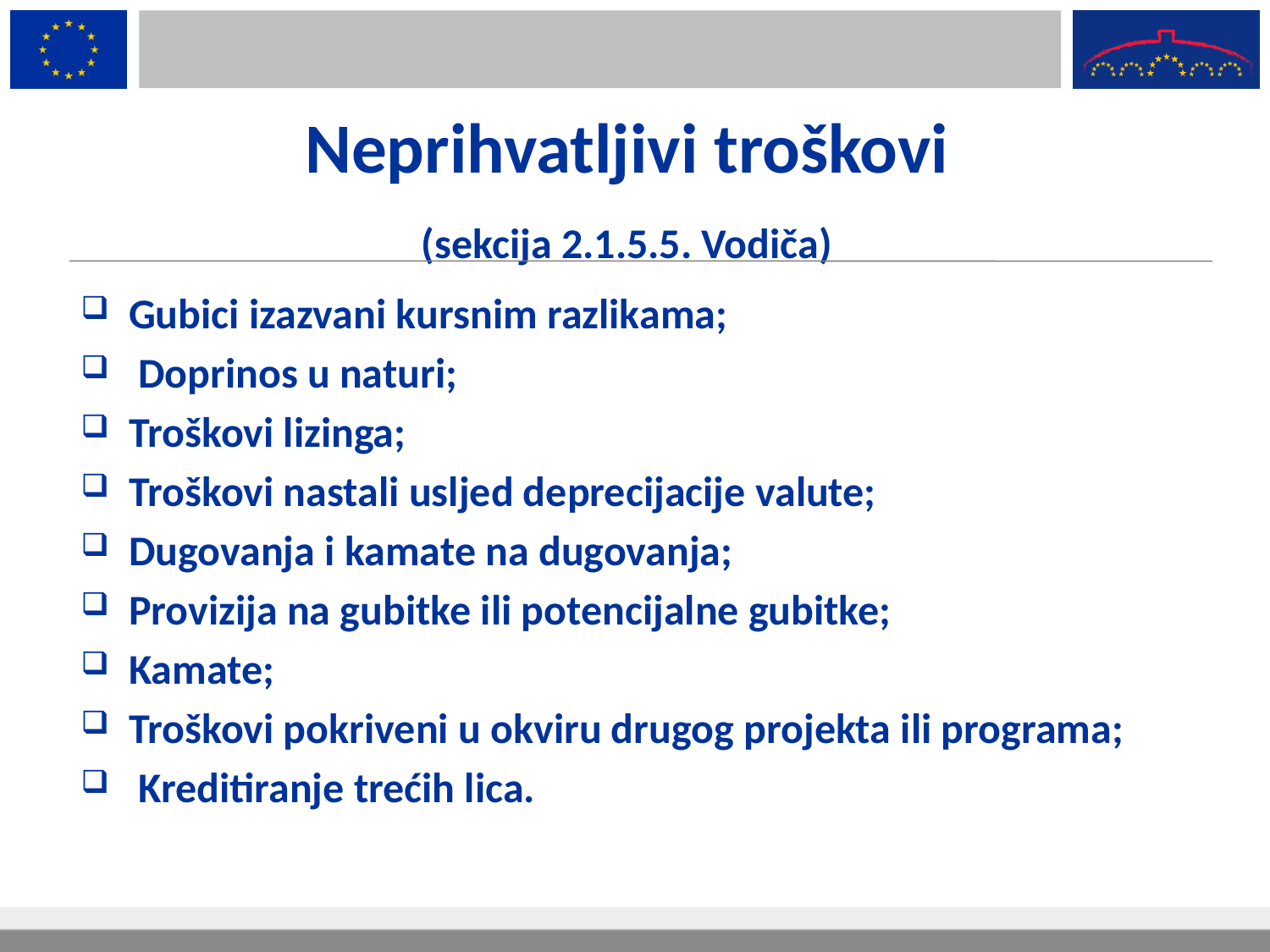

# Neprihvatljivi troškovi (sekcija 2.1.5.5. Vodiča)
Gubici izazvani kursnim razlikama;
 Doprinos u naturi;
Troškovi lizinga;
Troškovi nastali usljed deprecijacije valute;
Dugovanja i kamate na dugovanja;
Provizija na gubitke ili potencijalne gubitke;
Kamate;
Troškovi pokriveni u okviru drugog projekta ili programa;
 Kreditiranje trećih lica.